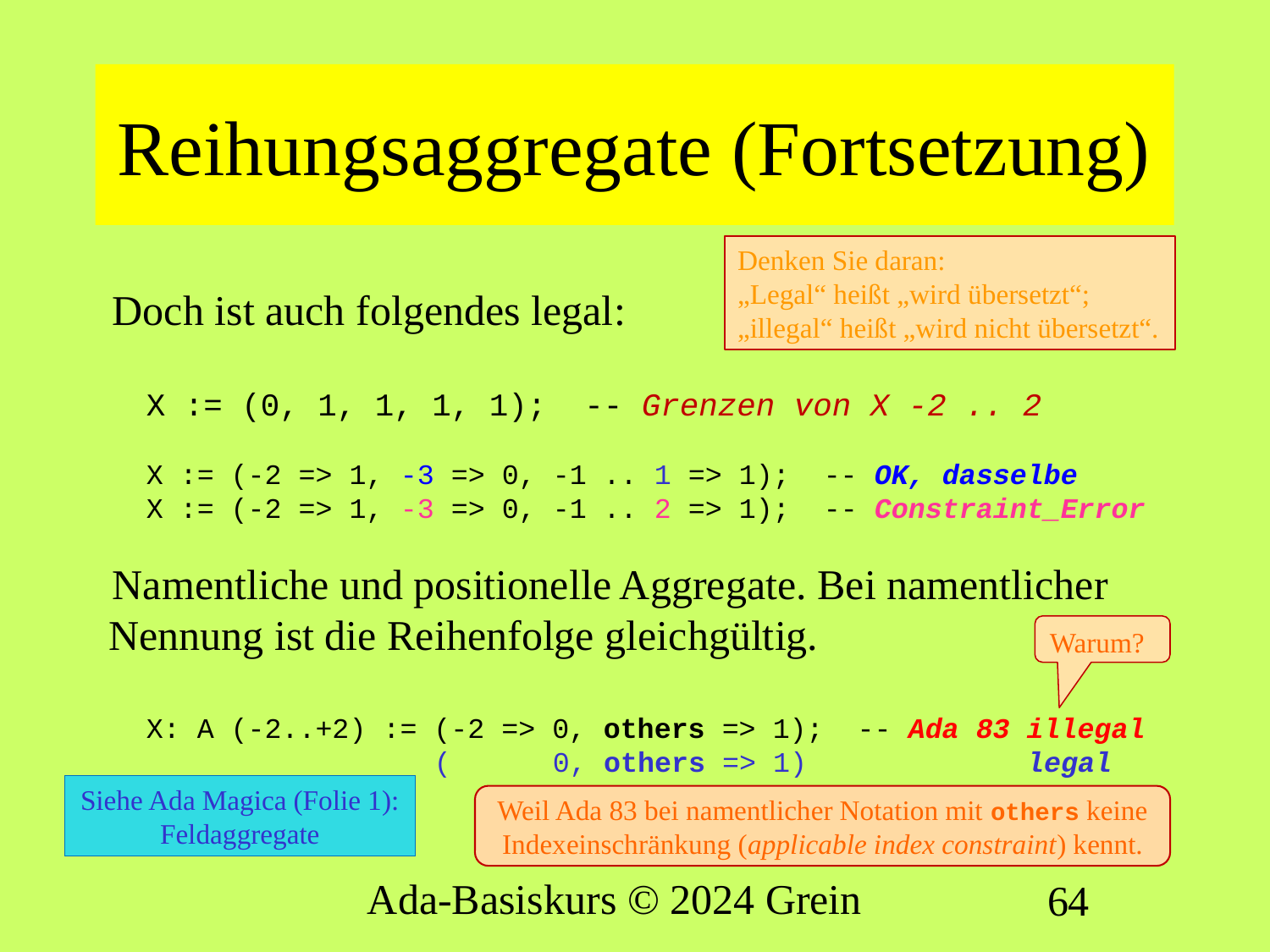

# Reihungsaggregate (Fortsetzung)
Denken Sie daran:
„Legal“ heißt „wird übersetzt“; „illegal“ heißt „wird nicht übersetzt“.
Doch ist auch folgendes legal:

  X := (0, 1, 1, 1, 1);  -- Grenzen von X -2 .. 2

  X := (-2 => 1, -3 => 0, -1 .. 1 => 1);  -- OK, dasselbe
  X := (-2 => 1, -3 => 0, -1 .. 2 => 1);  -- Constraint_Error

Namentliche und positionelle Aggregate. Bei namentlicher Nennung ist die Reihenfolge gleichgültig.

  X: A (-2..+2) := (-2 => 0, others => 1);  -- Ada 83 illegal
                   (      0, others => 1)             legal
Warum?
Siehe Ada Magica (Folie 1):
Feldaggregate
Weil Ada 83 bei namentlicher Notation mit others keine Indexeinschränkung (applicable index constraint) kennt.
Ada-Basiskurs © 2024 Grein
64